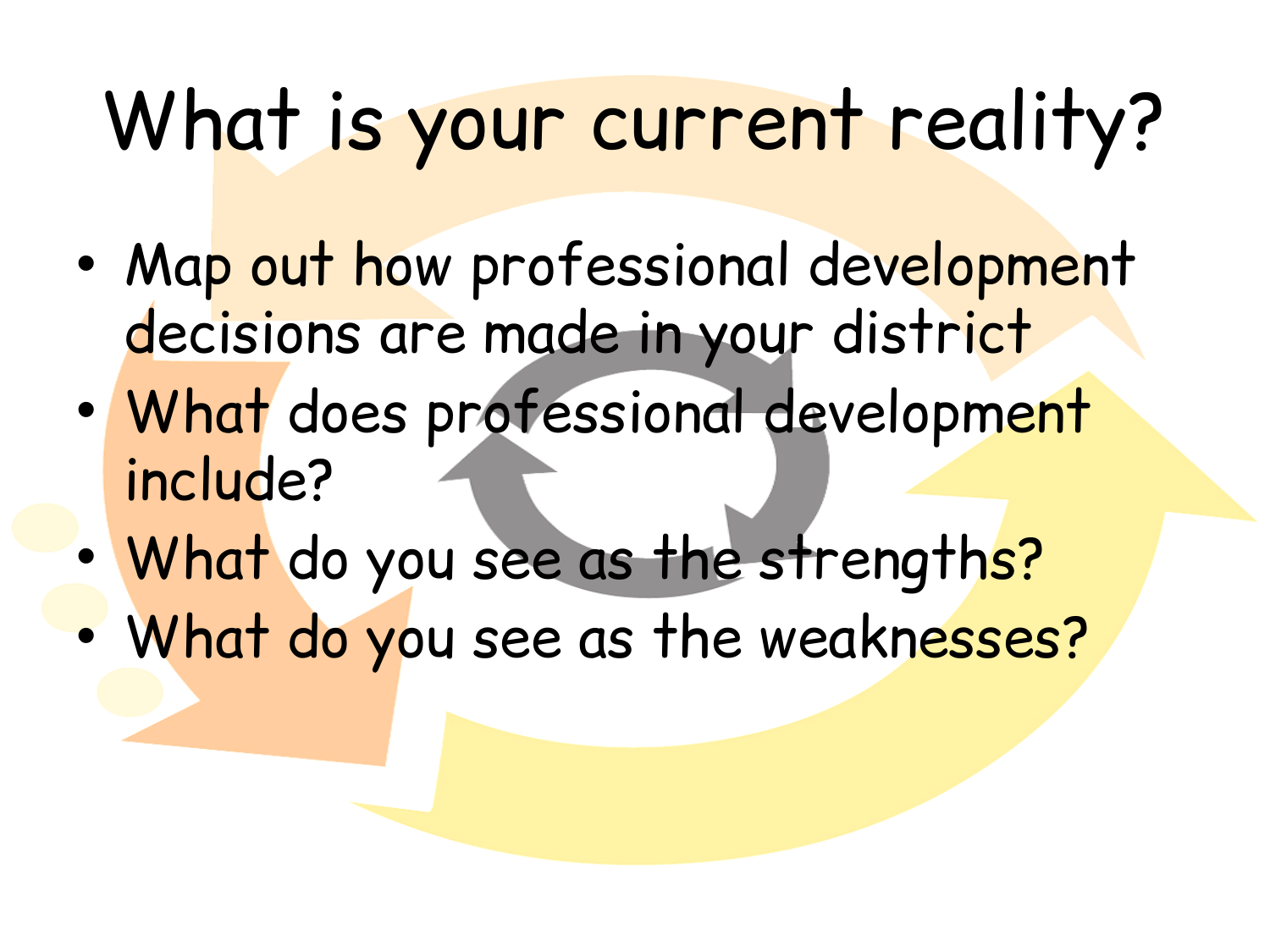

# What is your current reality?
Map out how professional development decisions are made in your district
What does professional development include?
What do you see as the strengths?
What do you see as the weaknesses?